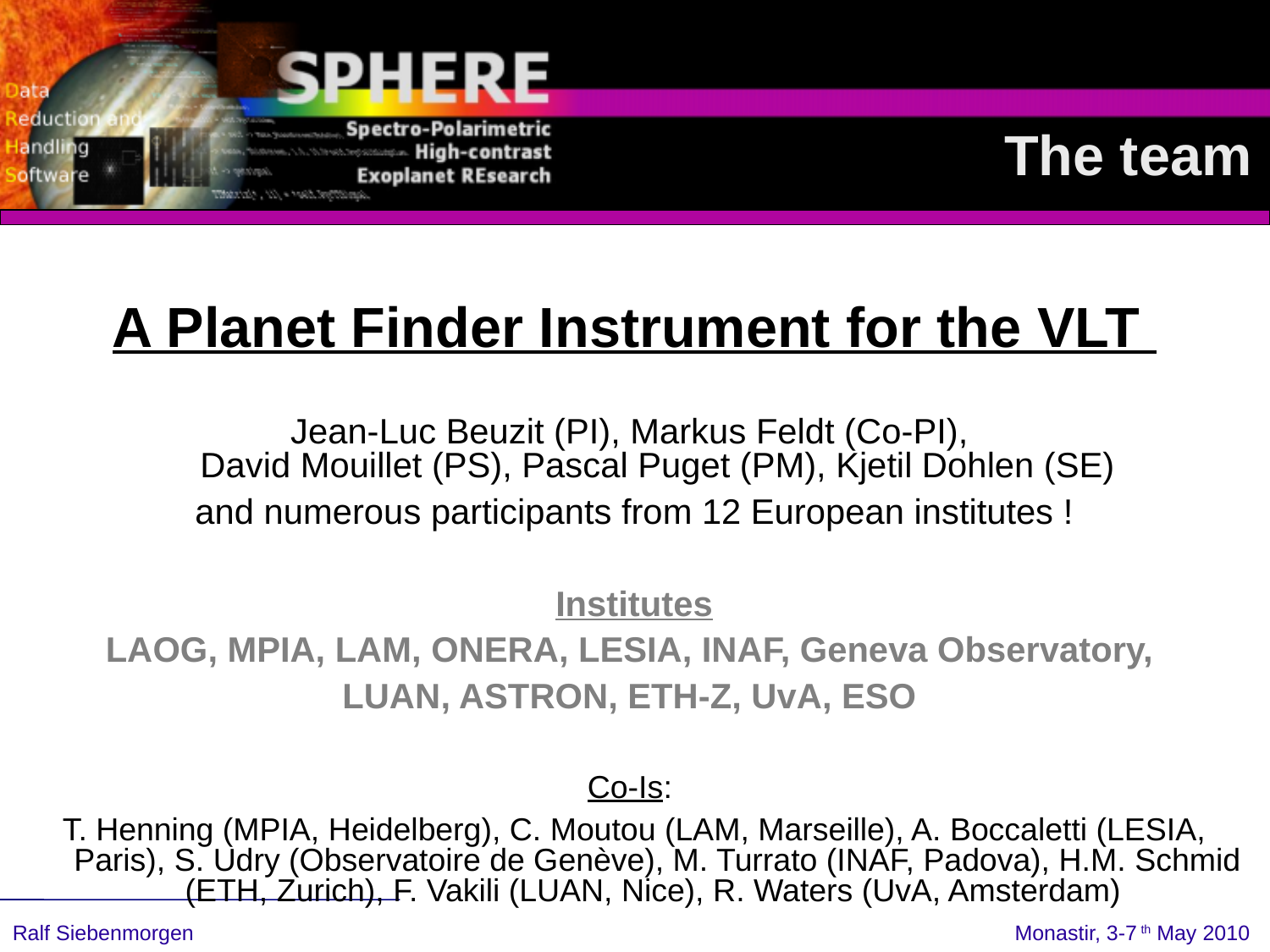

# The team

A Planet Finder Instrument for the VLT

Jean-Luc Beuzit (PI), Markus Feldt (Co-PI),
David Mouillet (PS), Pascal Puget (PM), Kjetil Dohlen (SE)
and numerous participants from 12 European institutes !

Institutes
LAOG, MPIA, LAM, ONERA, LESIA, INAF, Geneva Observatory,
LUAN, ASTRON, ETH-Z, UvA, ESO

Co-Is:
T. Henning (MPIA, Heidelberg), C. Moutou (LAM, Marseille), A. Boccaletti (LESIA, Paris), S. Udry (Observatoire de Genève), M. Turrato (INAF, Padova), H.M. Schmid (ETH, Zurich), F. Vakili (LUAN, Nice), R. Waters (UvA, Amsterdam)